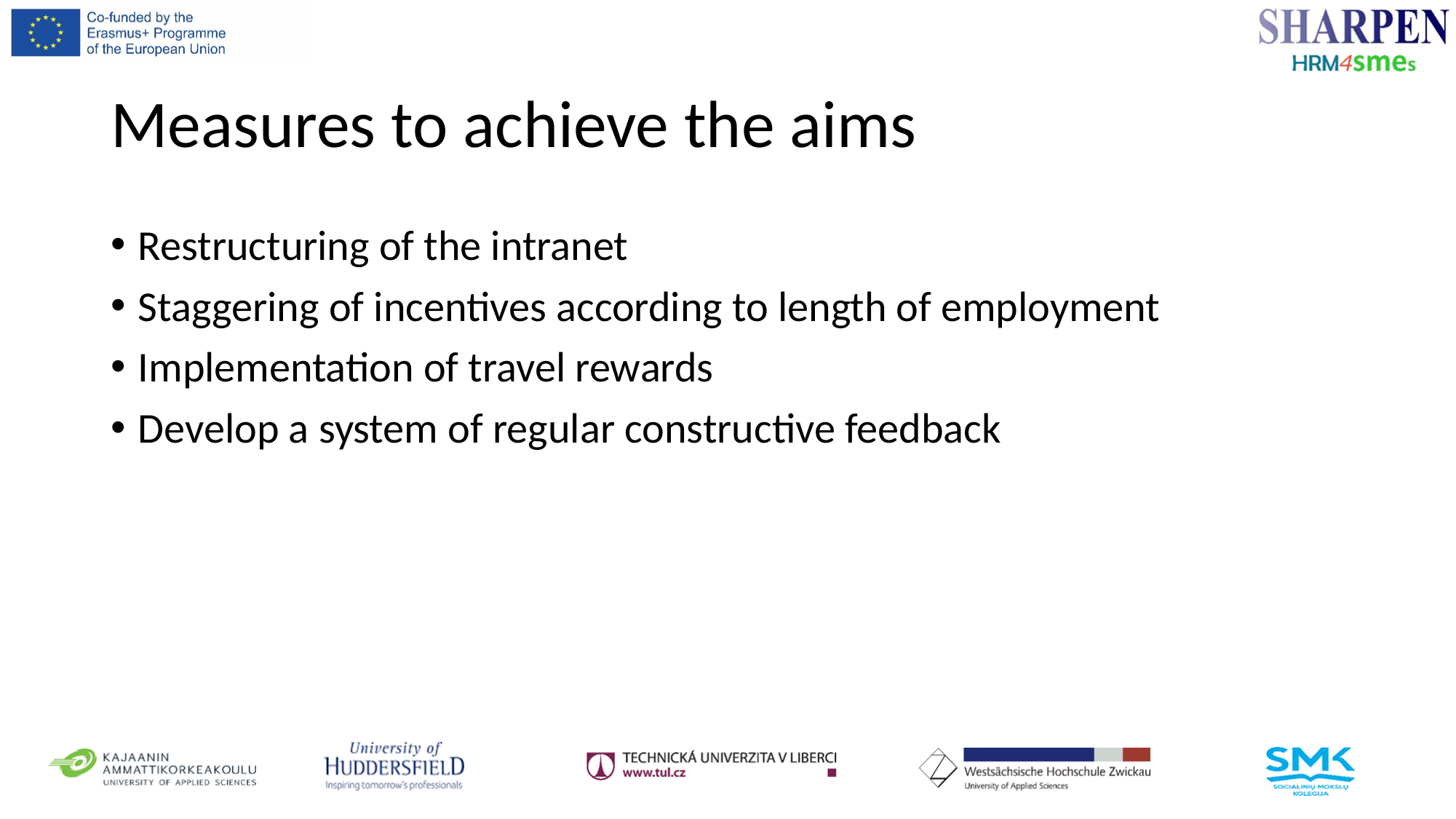

# Measures to achieve the aims
Restructuring of the intranet
Staggering of incentives according to length of employment
Implementation of travel rewards
Develop a system of regular constructive feedback